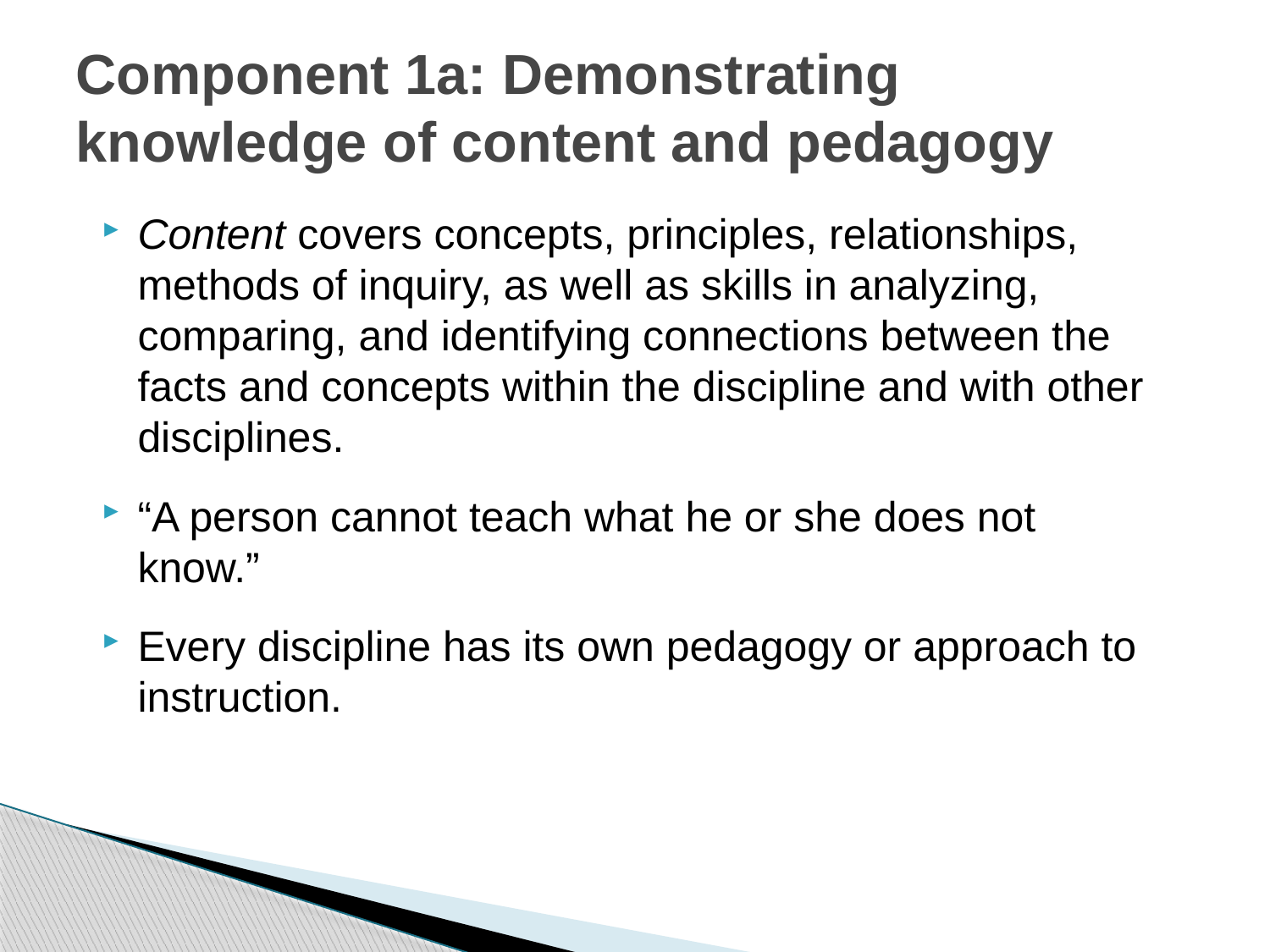

# Component 1a: Demonstrating knowledge of content and pedagogy
Content covers concepts, principles, relationships, methods of inquiry, as well as skills in analyzing, comparing, and identifying connections between the facts and concepts within the discipline and with other disciplines.
“A person cannot teach what he or she does not know.”
Every discipline has its own pedagogy or approach to instruction.